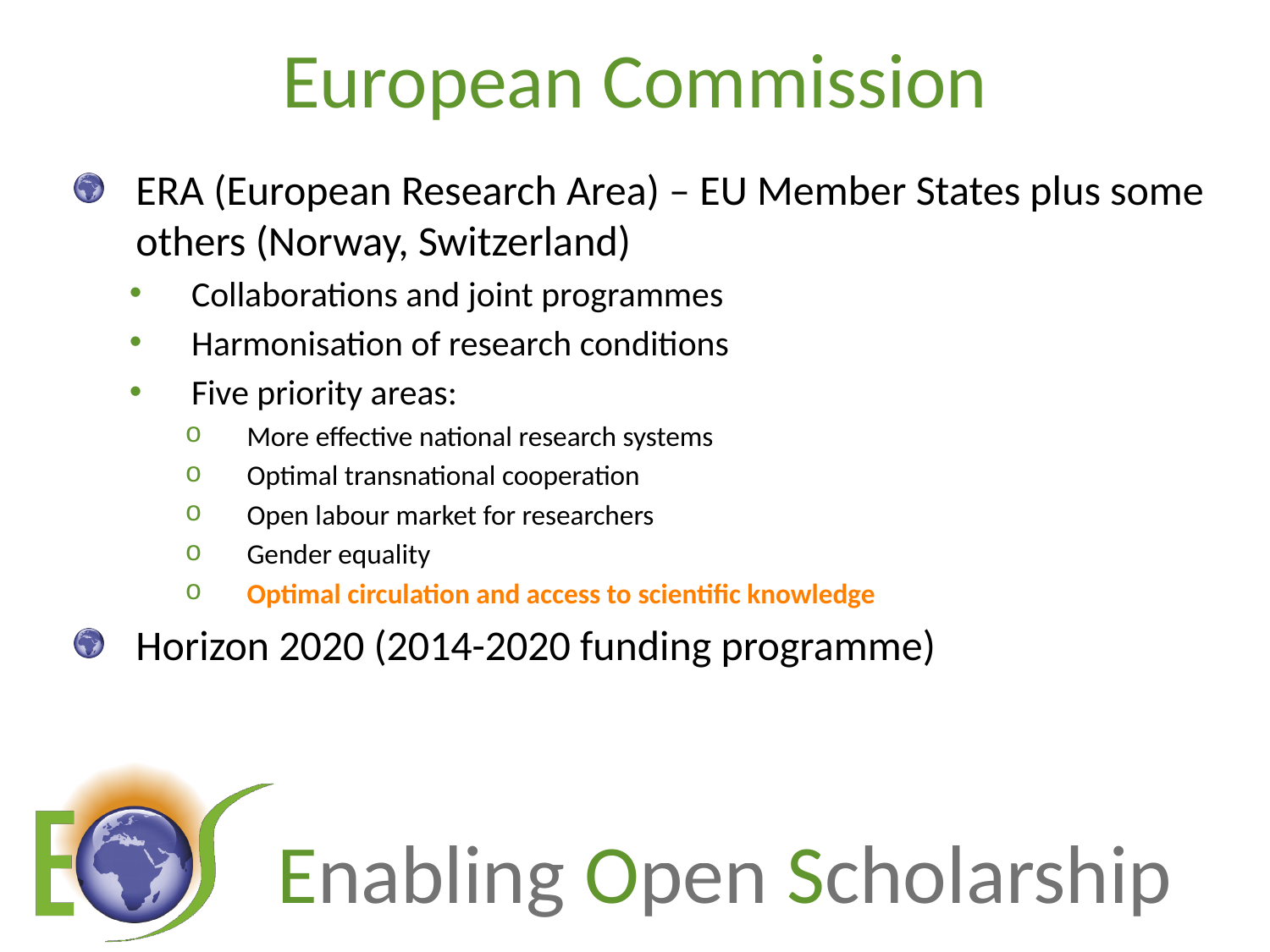

# European Commission
ERA (European Research Area) – EU Member States plus some others (Norway, Switzerland)
Collaborations and joint programmes
Harmonisation of research conditions
Five priority areas:
More effective national research systems
Optimal transnational cooperation
Open labour market for researchers
Gender equality
Optimal circulation and access to scientific knowledge
Horizon 2020 (2014-2020 funding programme)